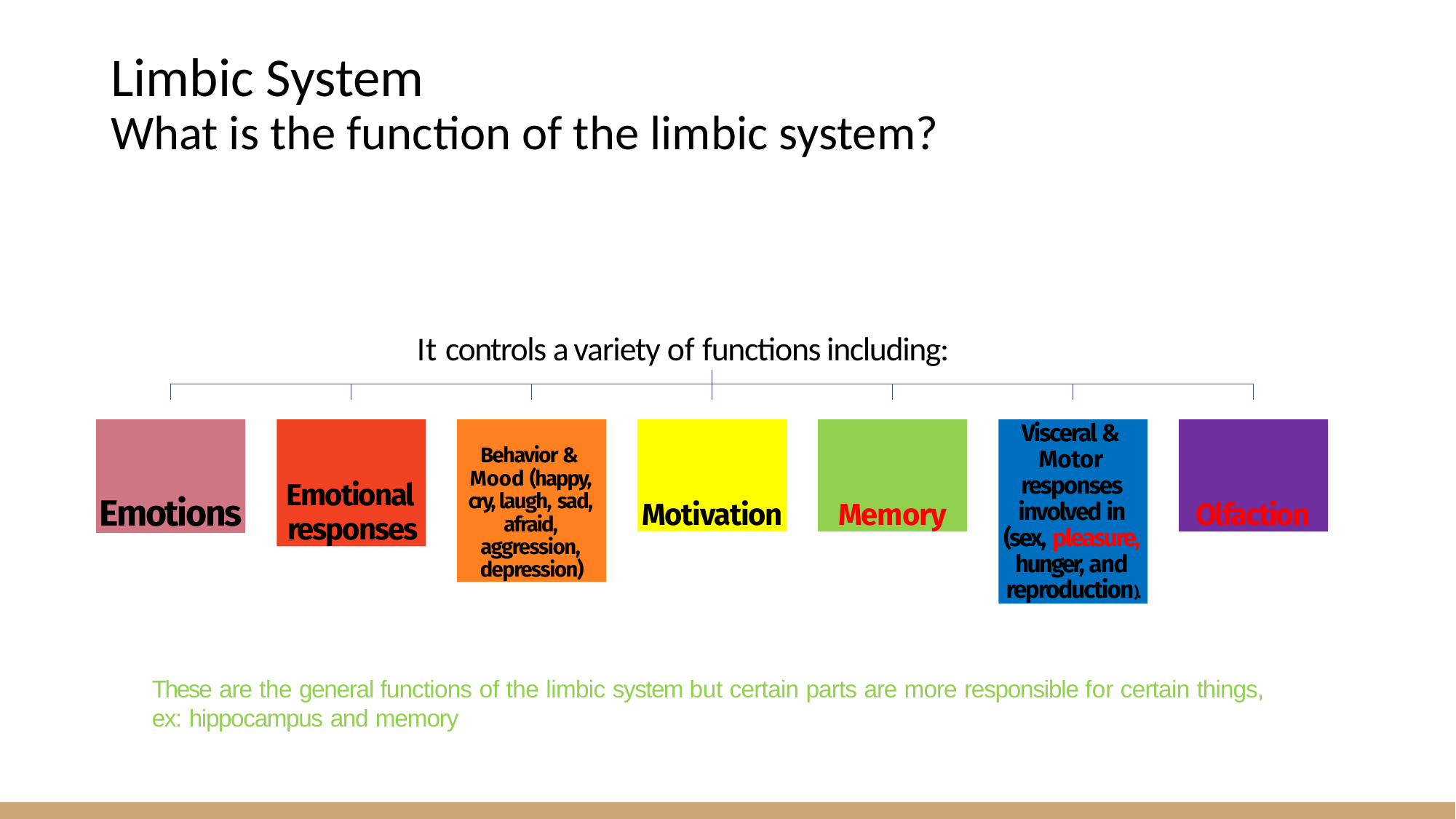

Limbic System
What is the function of the limbic system?

It controls a variety of functions including:

Emotions

Emotional
responses

Behavior &  Mood (happy,  cry, laugh, sad,  afraid,  aggression,  depression)

Motivation

Memory
Visceral &  Motor  responses  involved in  (sex, pleasure,  hunger, and  reproduction).

Olfaction
These are the general functions of the limbic system but certain parts are more responsible for certain things,
ex: hippocampus and memory